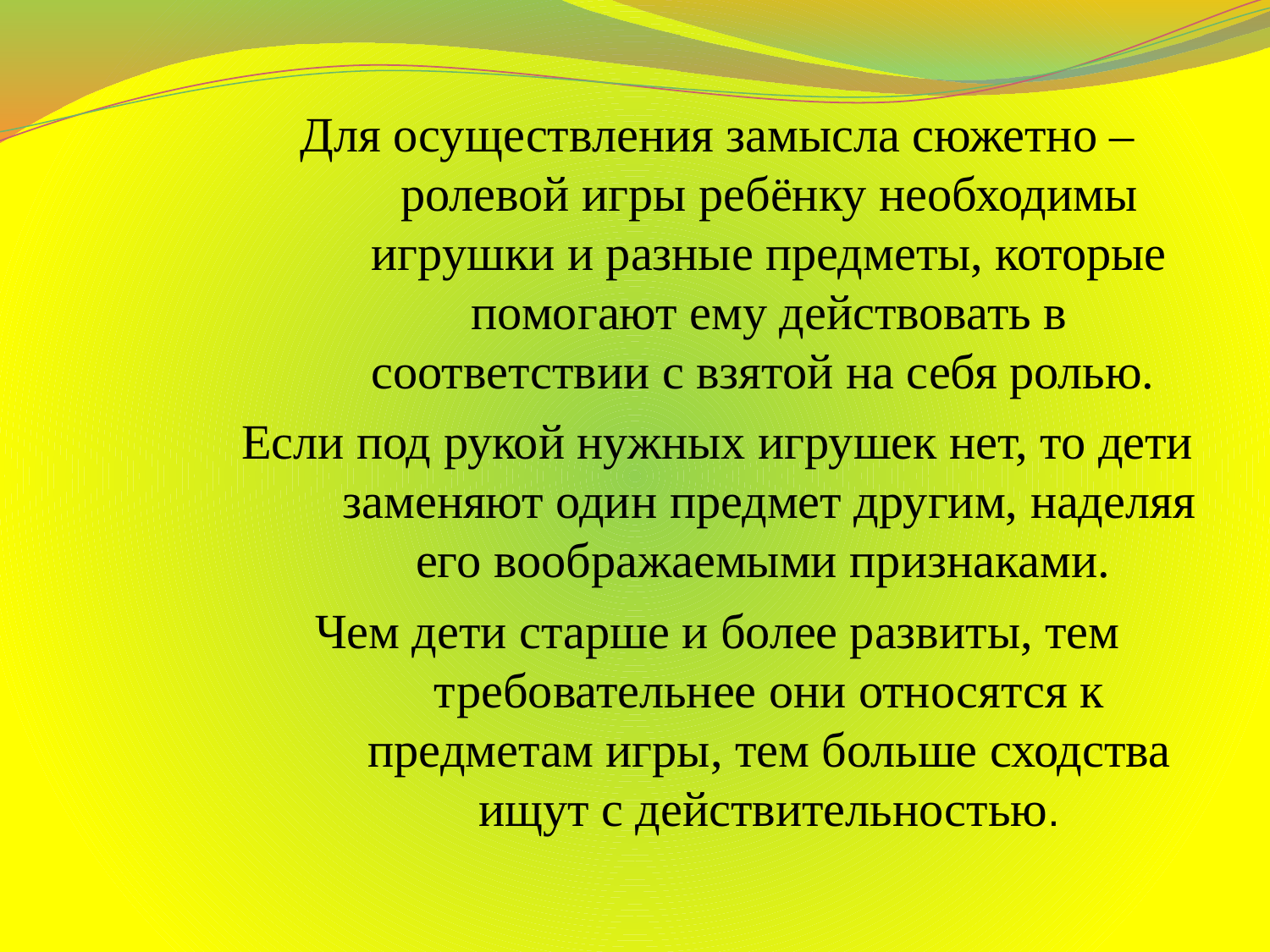

Для осуществления замысла сюжетно – ролевой игры ребёнку необходимы игрушки и разные предметы, которые помогают ему действовать в соответствии с взятой на себя ролью.
Если под рукой нужных игрушек нет, то дети заменяют один предмет другим, наделяя его воображаемыми признаками.
Чем дети старше и более развиты, тем требовательнее они относятся к предметам игры, тем больше сходства ищут с действительностью.